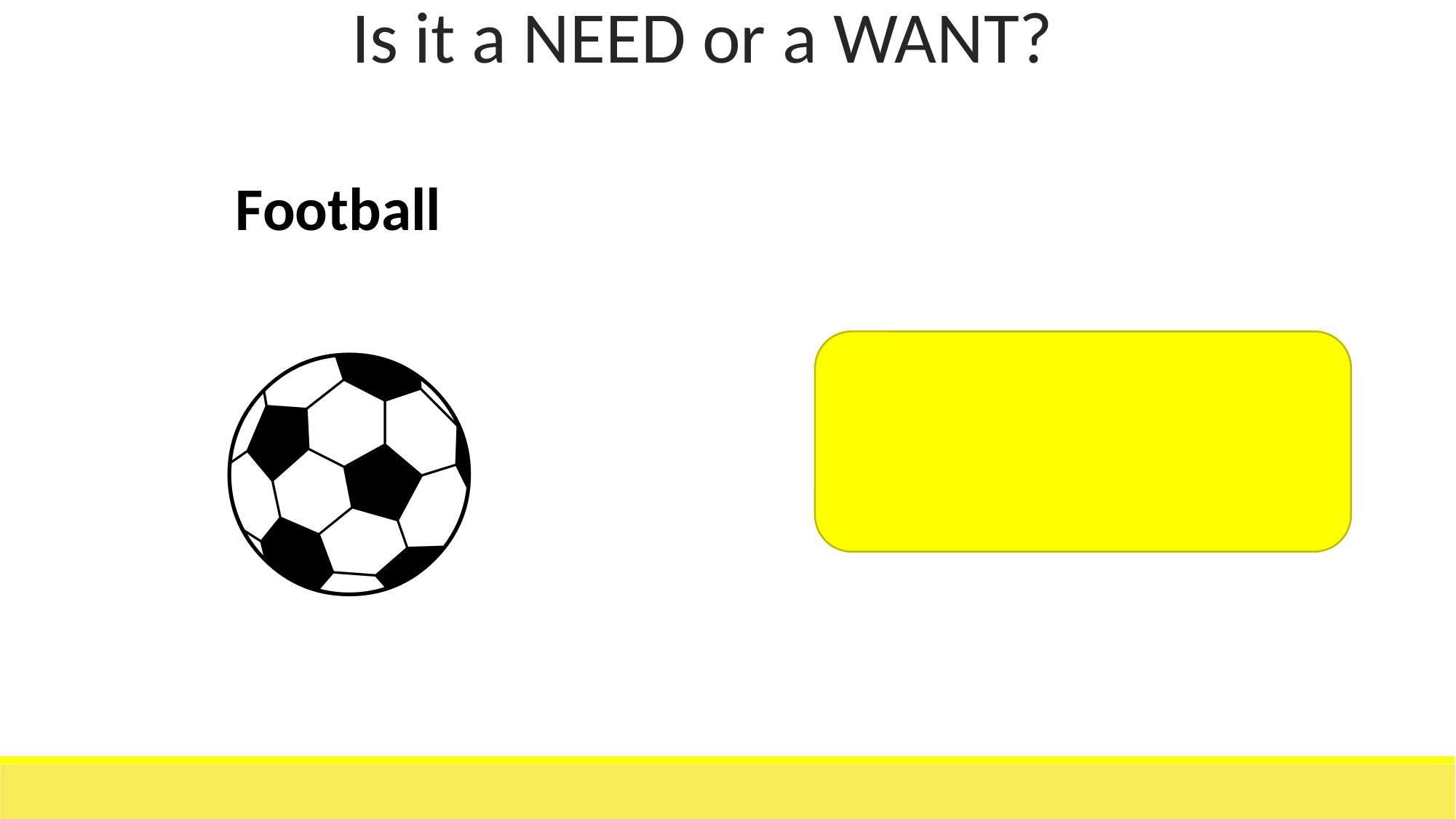

| Is it a NEED or a WANT? |
| --- |
| Football |
| --- |
⚽️

| WANT |
| --- |